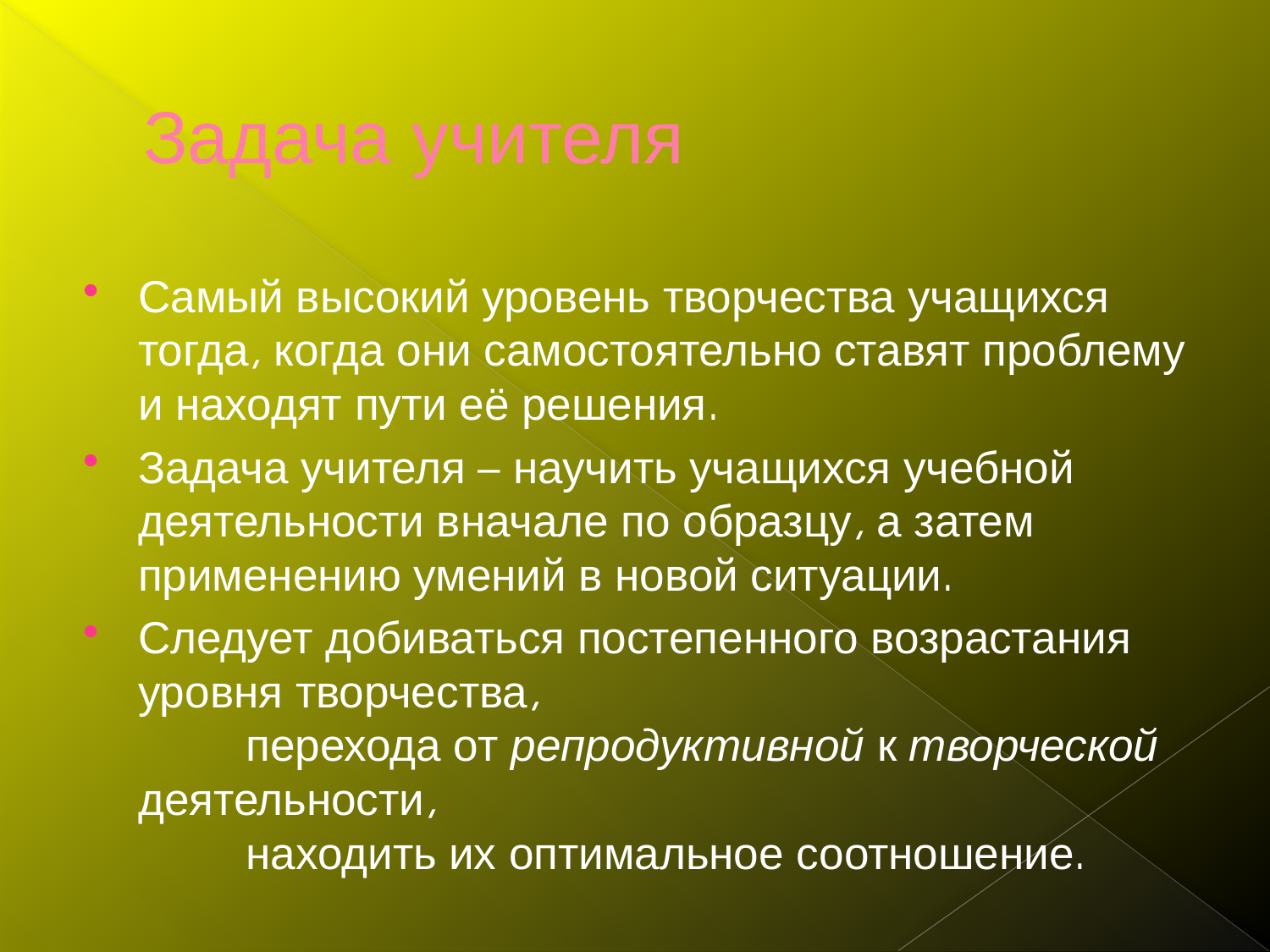

# Задача учителя
Самый высокий уровень творчества учащихся тогда, когда они самостоятельно ставят проблему и находят пути её решения.
Задача учителя – научить учащихся учебной деятельности вначале по образцу, а затем применению умений в новой ситуации.
Следует добиваться постепенного возрастания уровня творчества,
	перехода от репродуктивной к творческой деятельности,
	находить их оптимальное соотношение.